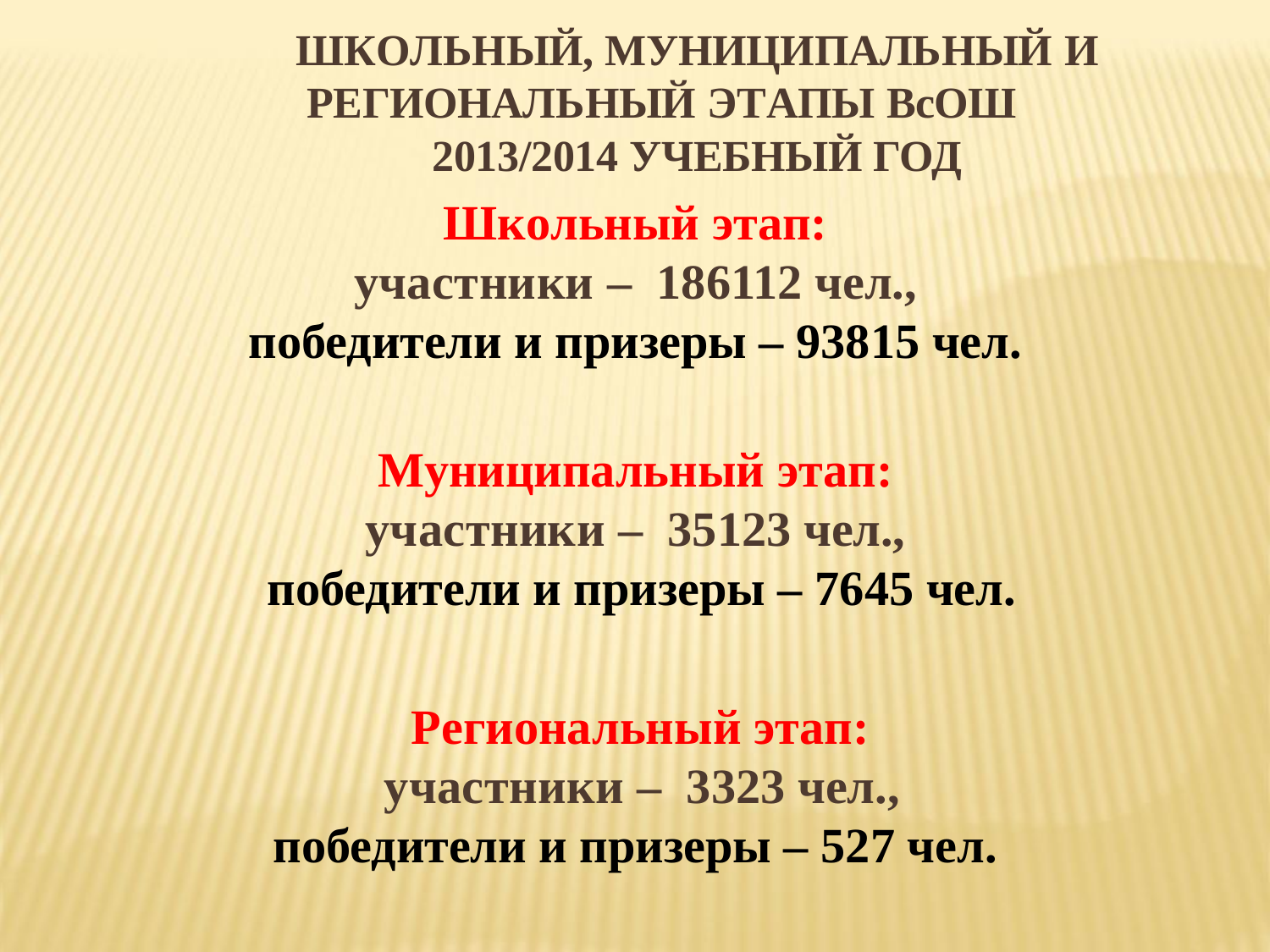

ШКОЛЬНЫЙ, МУНИЦИПАЛЬНЫЙ И РЕГИОНАЛЬНЫЙ ЭТАПЫ ВсОШ
2013/2014 УЧЕБНЫЙ ГОД

Школьный этап:
участники –  186112 чел.,
победители и призеры – 93815 чел.

Муниципальный этап:
участники –  35123 чел.,
 победители и призеры – 7645 чел.

Региональный этап:
 участники –  3323 чел.,
победители и призеры – 527 чел.